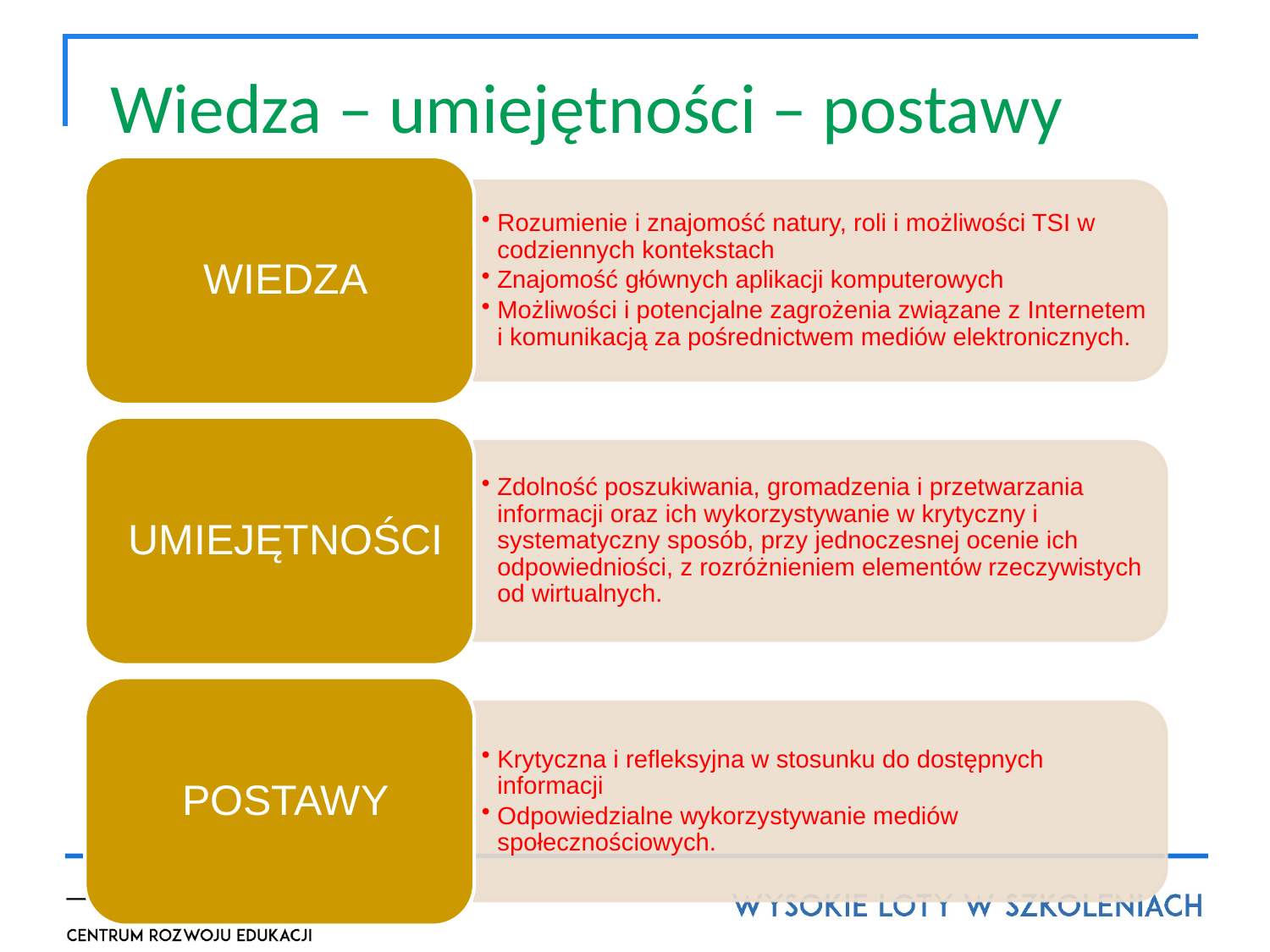

# Wiedza – umiejętności – postawy
Rozumienie i znajomość natury, roli i możliwości TSI w codziennych kontekstach
Znajomość głównych aplikacji komputerowych
Możliwości i potencjalne zagrożenia związane z Internetem i komunikacją za pośrednictwem mediów elektronicznych.
WIEDZA
Zdolność poszukiwania, gromadzenia i przetwarzania informacji oraz ich wykorzystywanie w krytyczny i systematyczny sposób, przy jednoczesnej ocenie ich odpowiedniości, z rozróżnieniem elementów rzeczywistych od wirtualnych.
UMIEJĘTNOŚCI
Krytyczna i refleksyjna w stosunku do dostępnych informacji
Odpowiedzialne wykorzystywanie mediów społecznościowych.
POSTAWY